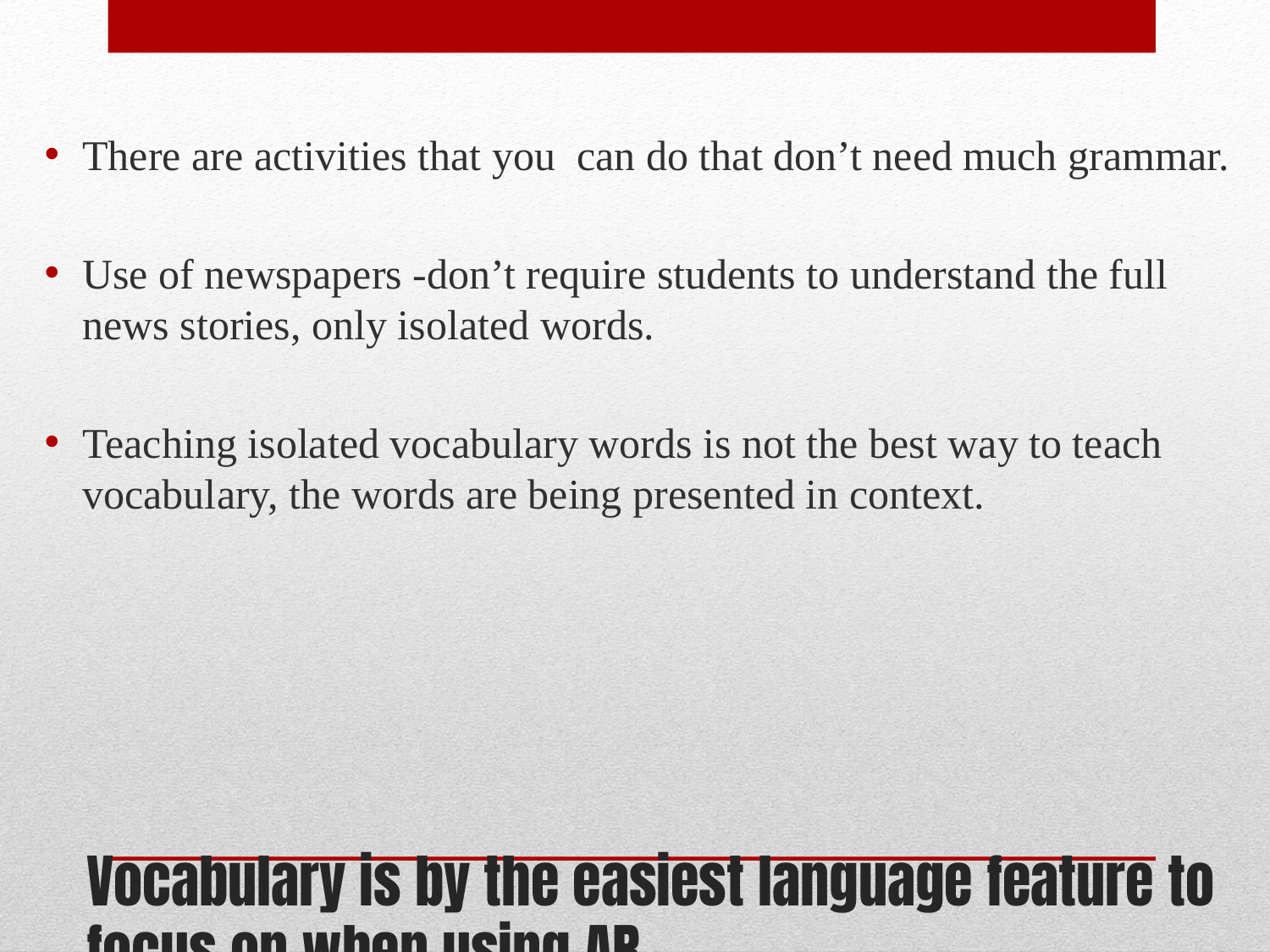

There are activities that you  can do that don’t need much grammar.

Use of newspapers -don’t require students to understand the full news stories, only isolated words.

Teaching isolated vocabulary words is not the best way to teach vocabulary, the words are being presented in context.
# Vocabulary is by the easiest language feature to focus on when using AR.